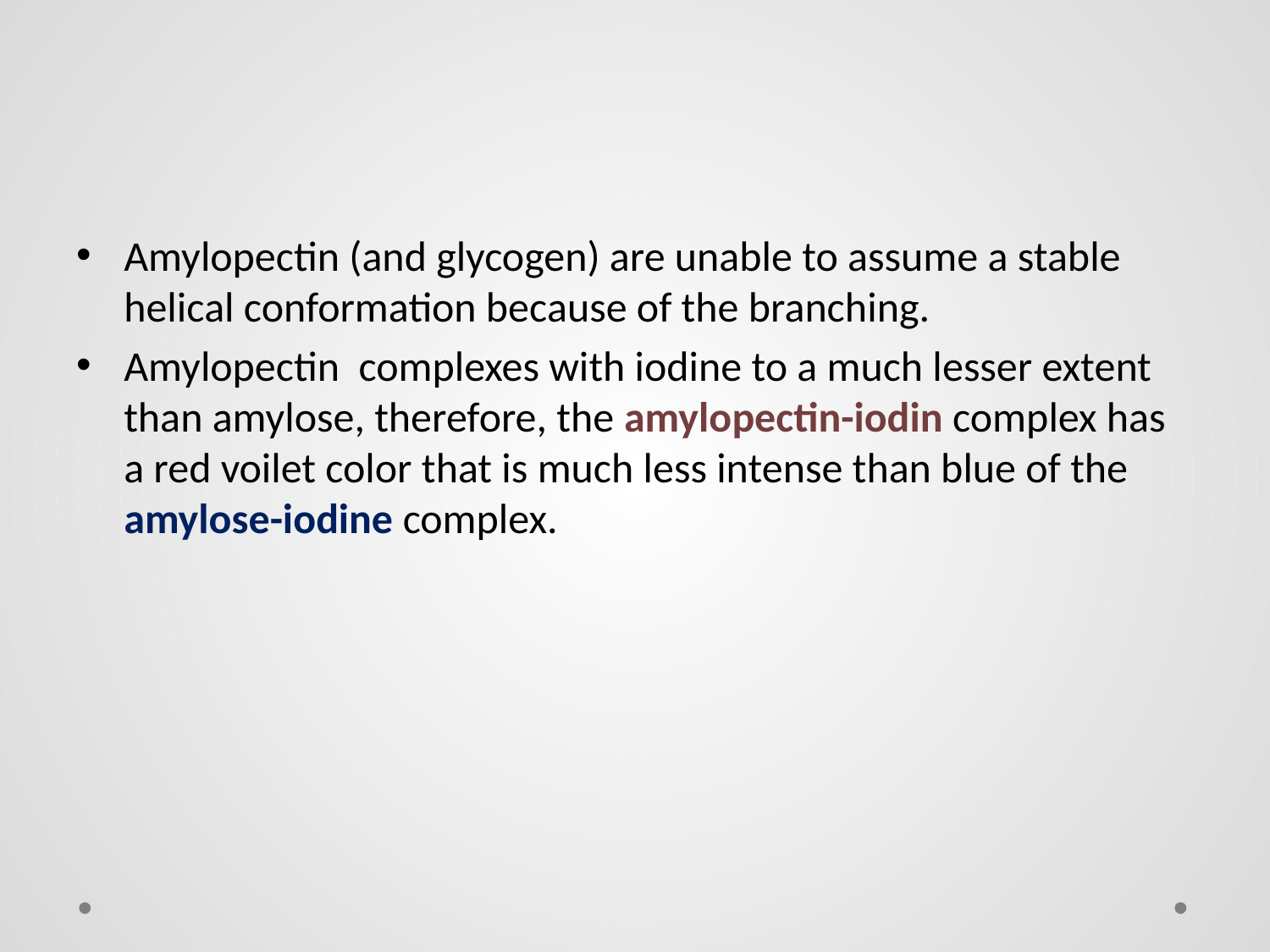

#
Amylopectin (and glycogen) are unable to assume a stable helical conformation because of the branching.
Amylopectin  complexes with iodine to a much lesser extent than amylose, therefore, the amylopectin-iodin complex has a red voilet color that is much less intense than blue of the amylose-iodine complex.